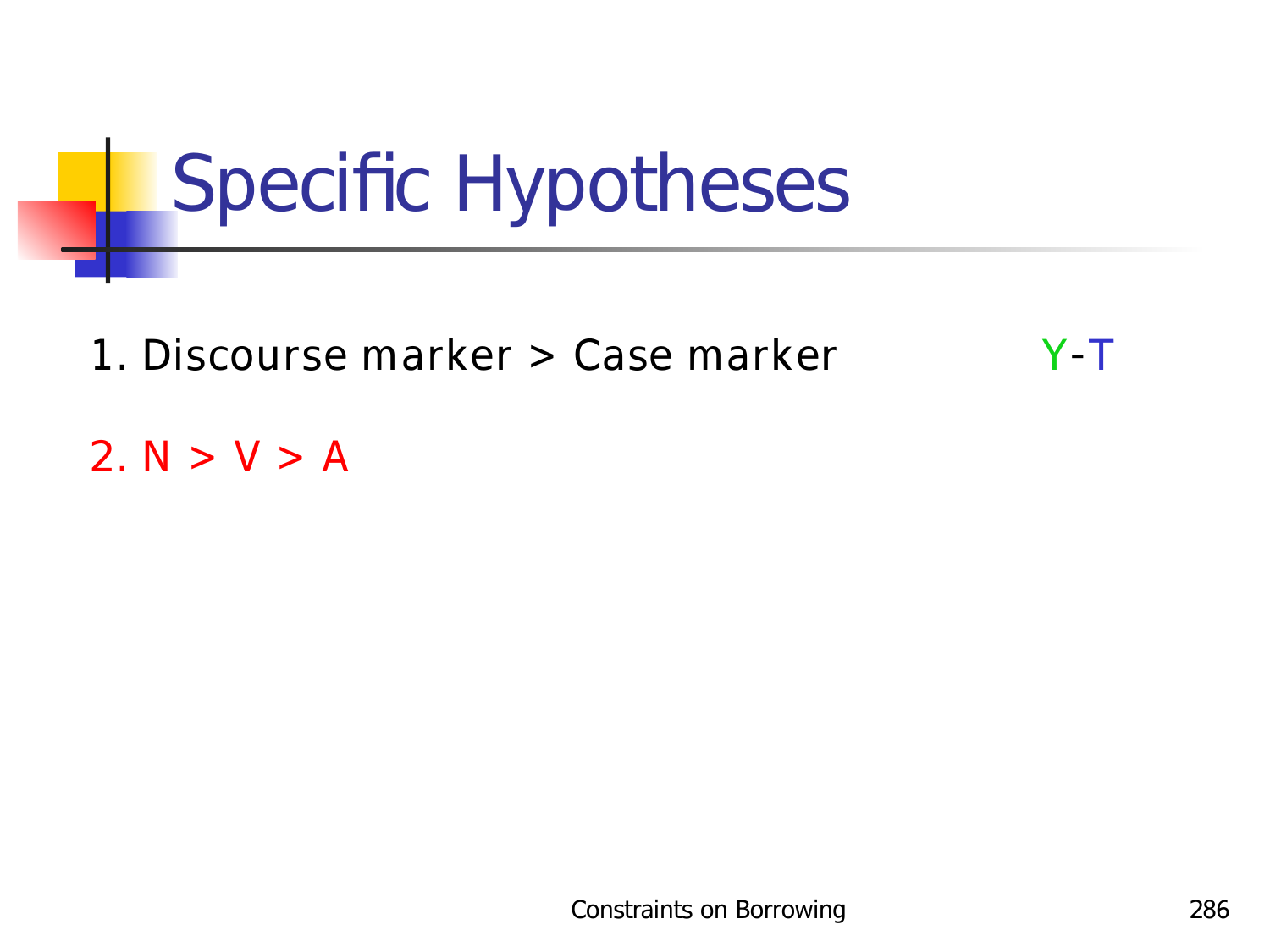

# Specific Hypotheses
1. Discourse marker > Case marker		Y-T

2. N > V > A
Constraints on Borrowing
286